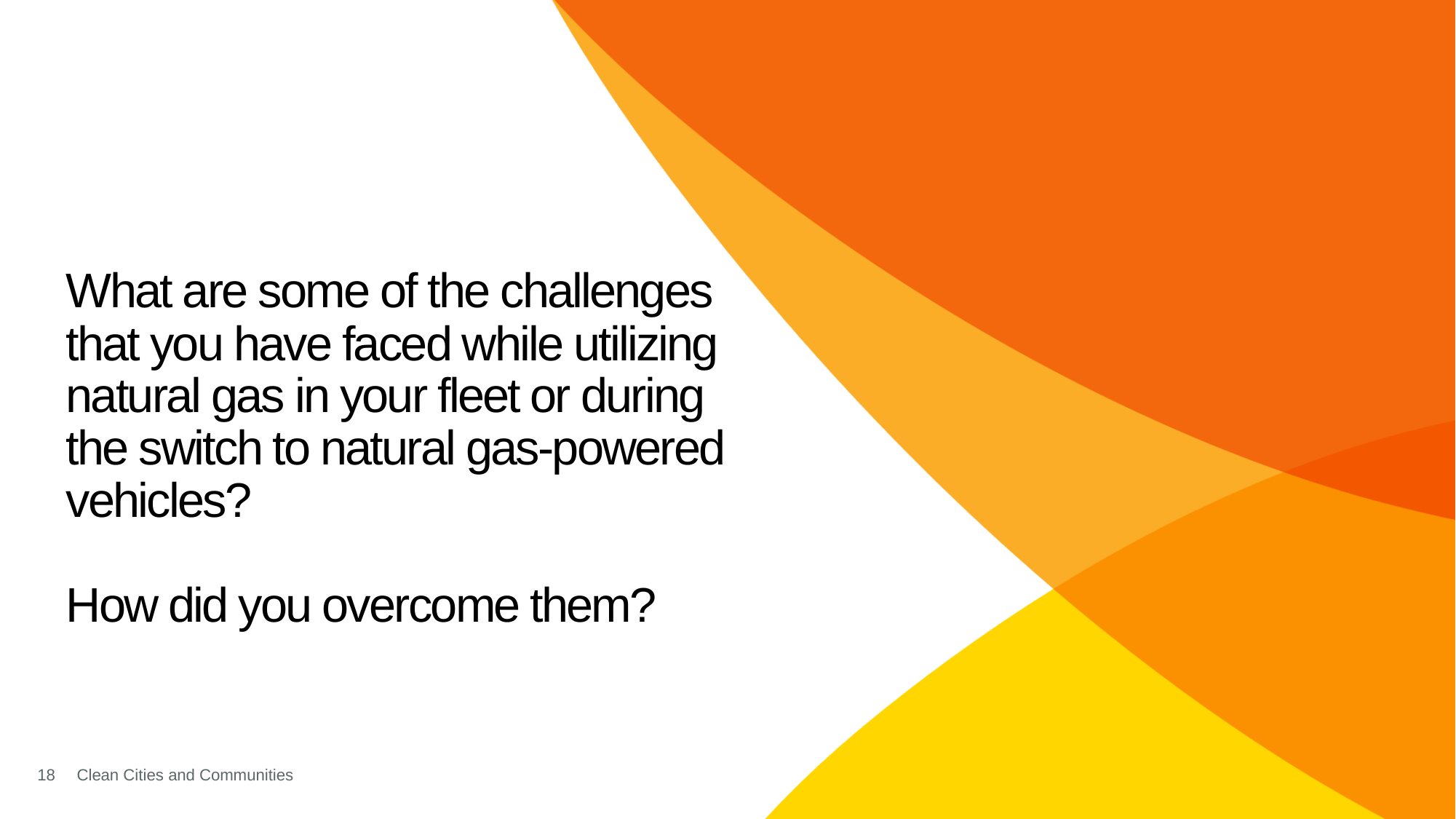

# What are some of the challenges that you have faced while utilizing natural gas in your fleet or during the switch to natural gas-powered vehicles? How did you overcome them?
18
Clean Cities and Communities